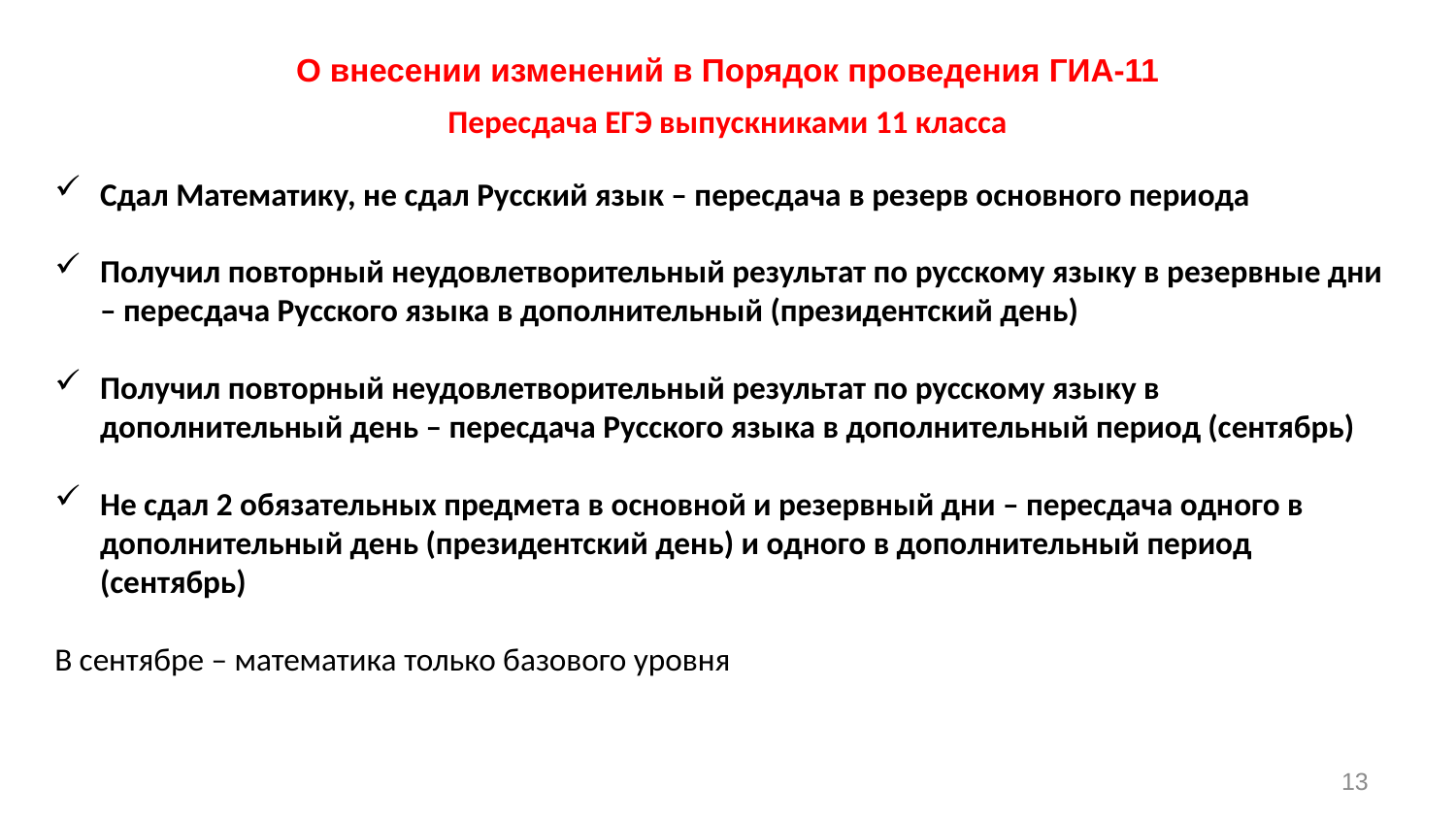

О внесении изменений в Порядок проведения ГИА-11
Пересдача ЕГЭ выпускниками 11 класса

Сдал Математику, не сдал Русский язык – пересдача в резерв основного периода

Получил повторный неудовлетворительный результат по русскому языку в резервные дни – пересдача Русского языка в дополнительный (президентский день)

Получил повторный неудовлетворительный результат по русскому языку в дополнительный день – пересдача Русского языка в дополнительный период (сентябрь)

Не сдал 2 обязательных предмета в основной и резервный дни – пересдача одного в дополнительный день (президентский день) и одного в дополнительный период (сентябрь)

В сентябре – математика только базового уровня

13